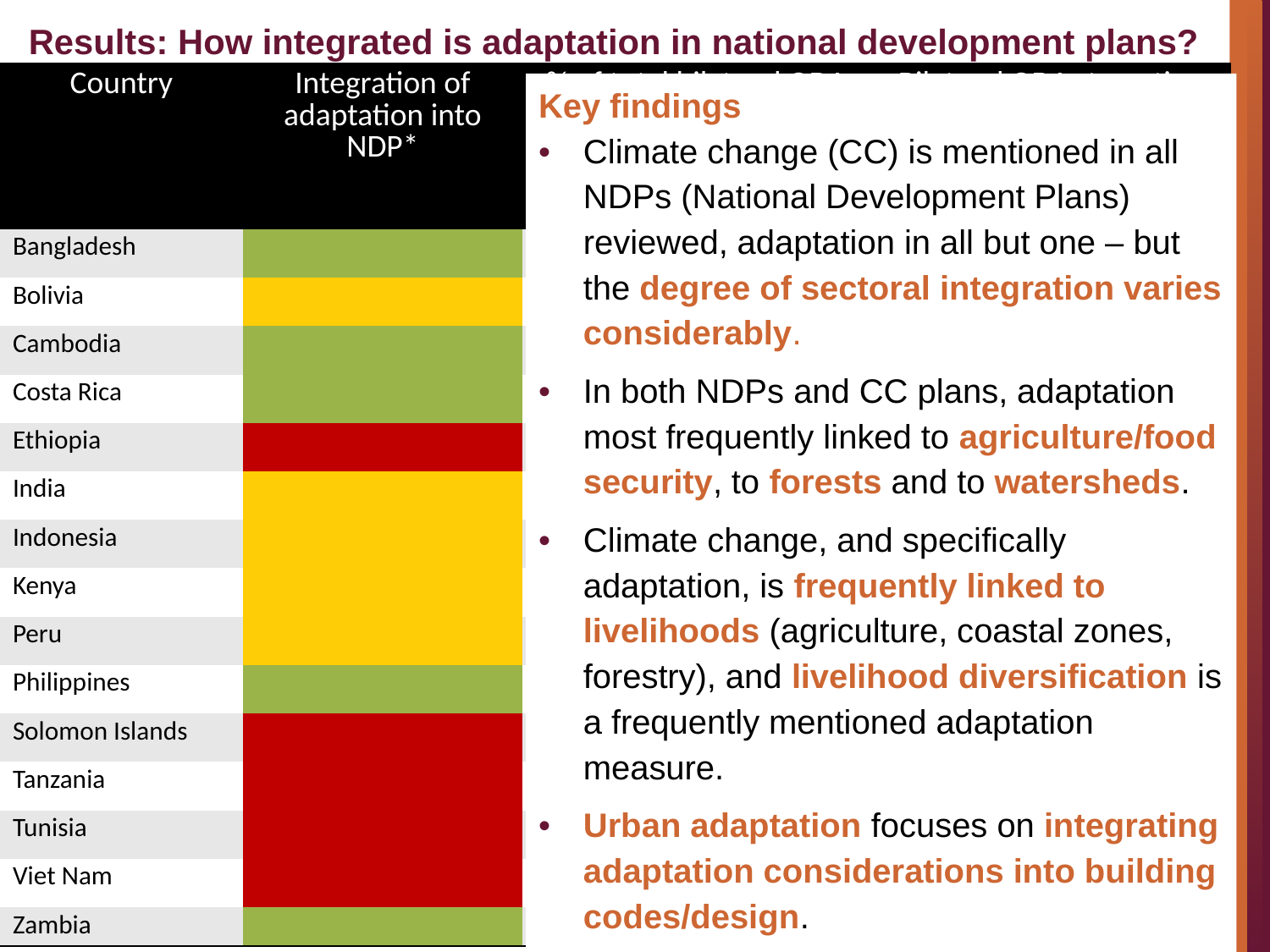

# Results: How integrated is adaptation in national development plans?
| Country | Integration of adaptation into NDP\* | % of total bilateral ODA targeting adaptation\*\* in 2011-13 \*\*principal+significant | Bilateral ODA\* targeting adaptation (annual avg 2011-13, USD million) \*\*principal+significant |
| --- | --- | --- | --- |
| Bangladesh |  | 16% | 296 |
| Bolivia |  | 26% | 103 |
| Cambodia |  | 18% | 119 |
| Costa Rica |  | 27% | 16 |
| Ethiopia |  | 10% | 194 |
| India |  | 13% | 532 |
| Indonesia |  | 6% | 119 |
| Kenya |  | 8% | 172 |
| Peru |  | 23% | 139 |
| Philippines |  | 13% | 209 |
| Solomon Islands |  | 12% | 33 |
| Tanzania |  | 11% | 185 |
| Tunisia |  | 12% | 156 |
| Viet Nam |  | 17% | 583 |
| Zambia |  | 9% | 73 |
Key findings
Climate change (CC) is mentioned in all NDPs (National Development Plans) reviewed, adaptation in all but one – but the degree of sectoral integration varies considerably.
In both NDPs and CC plans, adaptation most frequently linked to agriculture/food security, to forests and to watersheds.
Climate change, and specifically adaptation, is frequently linked to livelihoods (agriculture, coastal zones, forestry), and livelihood diversification is a frequently mentioned adaptation measure.
Urban adaptation focuses on integrating adaptation considerations into building codes/design.